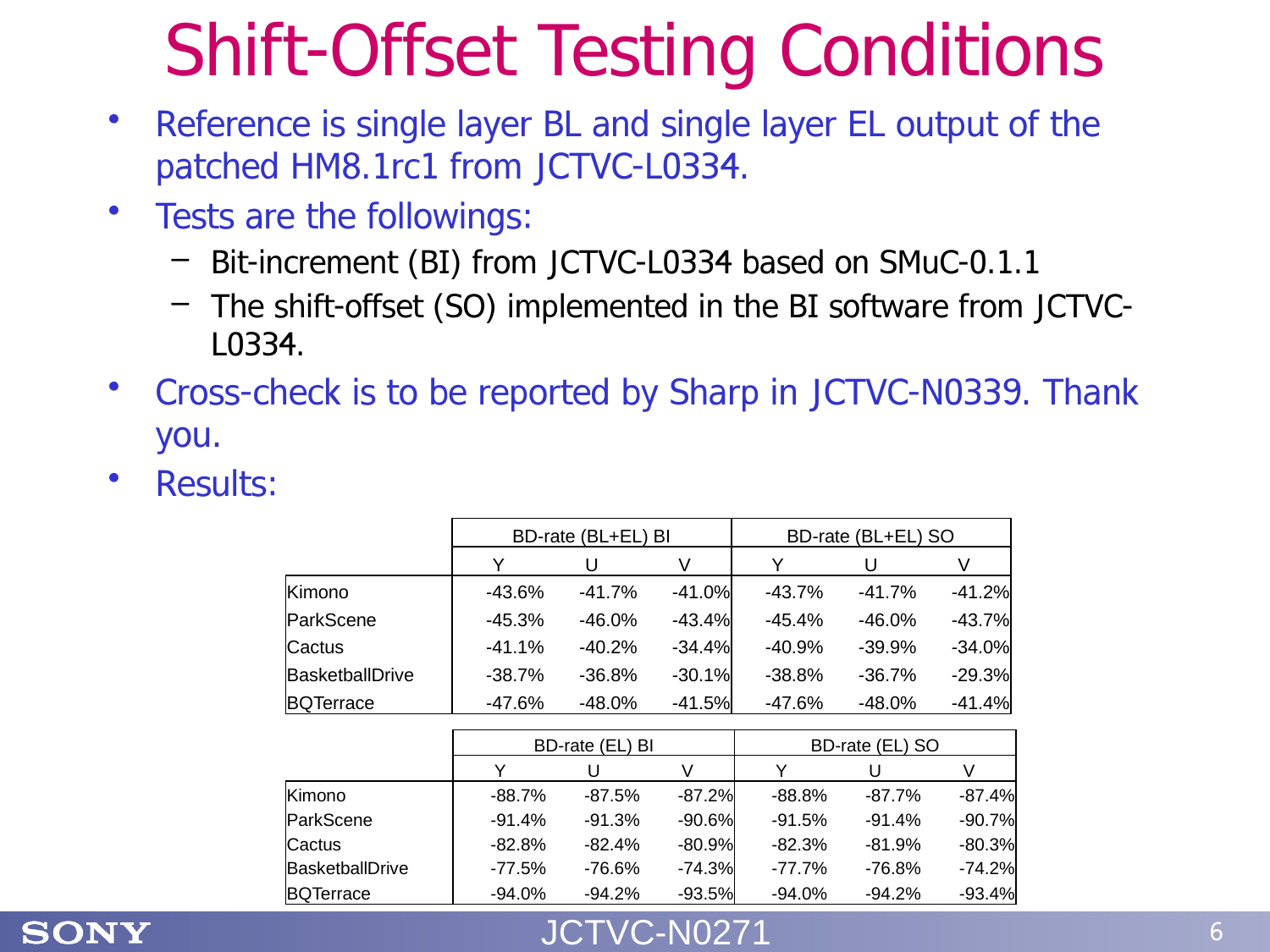

# Shift-Offset Testing Conditions
Reference is single layer BL and single layer EL output of the  patched HM8.1rc1 from JCTVC-L0334.
Tests are the followings:
Bit-increment (BI) from JCTVC-L0334 based on SMuC-0.1.1
The shift-offset (SO) implemented in the BI software from JCTVC-L0334.
Cross-check is to be reported by Sharp in JCTVC-N0339. Thank you.
Results:
|  | BD-rate (BL+EL) BI |  |  | BD-rate (BL+EL) SO |  |  |
| --- | --- | --- | --- | --- | --- | --- |
|  | Y | U | V | Y | U | V |
| Kimono | -43.6% | -41.7% | -41.0% | -43.7% | -41.7% | -41.2% |
| ParkScene | -45.3% | -46.0% | -43.4% | -45.4% | -46.0% | -43.7% |
| Cactus | -41.1% | -40.2% | -34.4% | -40.9% | -39.9% | -34.0% |
| BasketballDrive | -38.7% | -36.8% | -30.1% | -38.8% | -36.7% | -29.3% |
| BQTerrace | -47.6% | -48.0% | -41.5% | -47.6% | -48.0% | -41.4% |
|  | BD-rate (EL) BI |  |  | BD-rate (EL) SO |  |  |
| --- | --- | --- | --- | --- | --- | --- |
|  | Y | U | V | Y | U | V |
| Kimono | -88.7% | -87.5% | -87.2% | -88.8% | -87.7% | -87.4% |
| ParkScene | -91.4% | -91.3% | -90.6% | -91.5% | -91.4% | -90.7% |
| Cactus | -82.8% | -82.4% | -80.9% | -82.3% | -81.9% | -80.3% |
| BasketballDrive | -77.5% | -76.6% | -74.3% | -77.7% | -76.8% | -74.2% |
| BQTerrace | -94.0% | -94.2% | -93.5% | -94.0% | -94.2% | -93.4% |
JCTVC-N0271
6